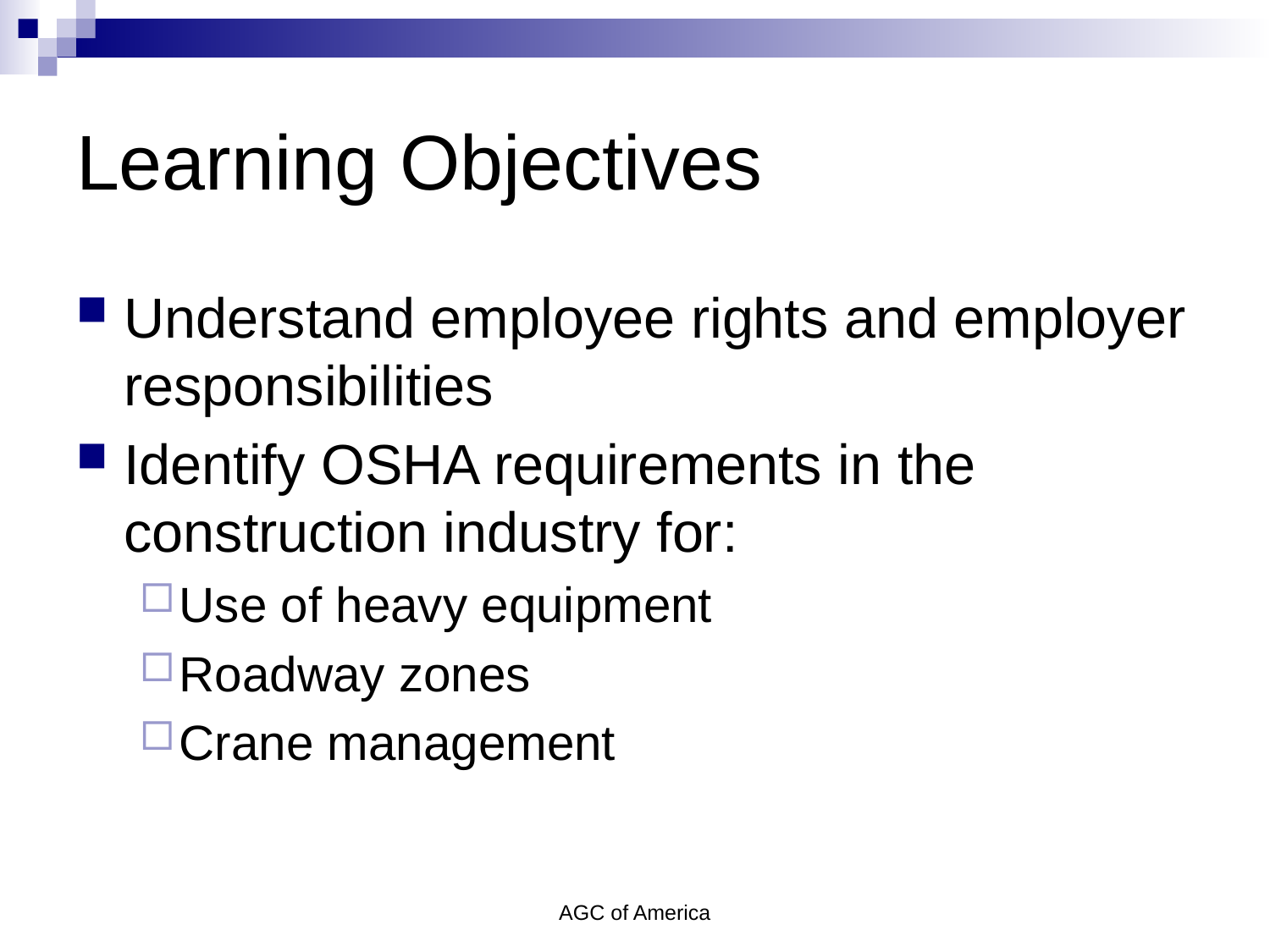

# Learning Objectives
Understand employee rights and employer responsibilities
Identify OSHA requirements in the construction industry for:
Use of heavy equipment
Roadway zones
Crane management
AGC of America